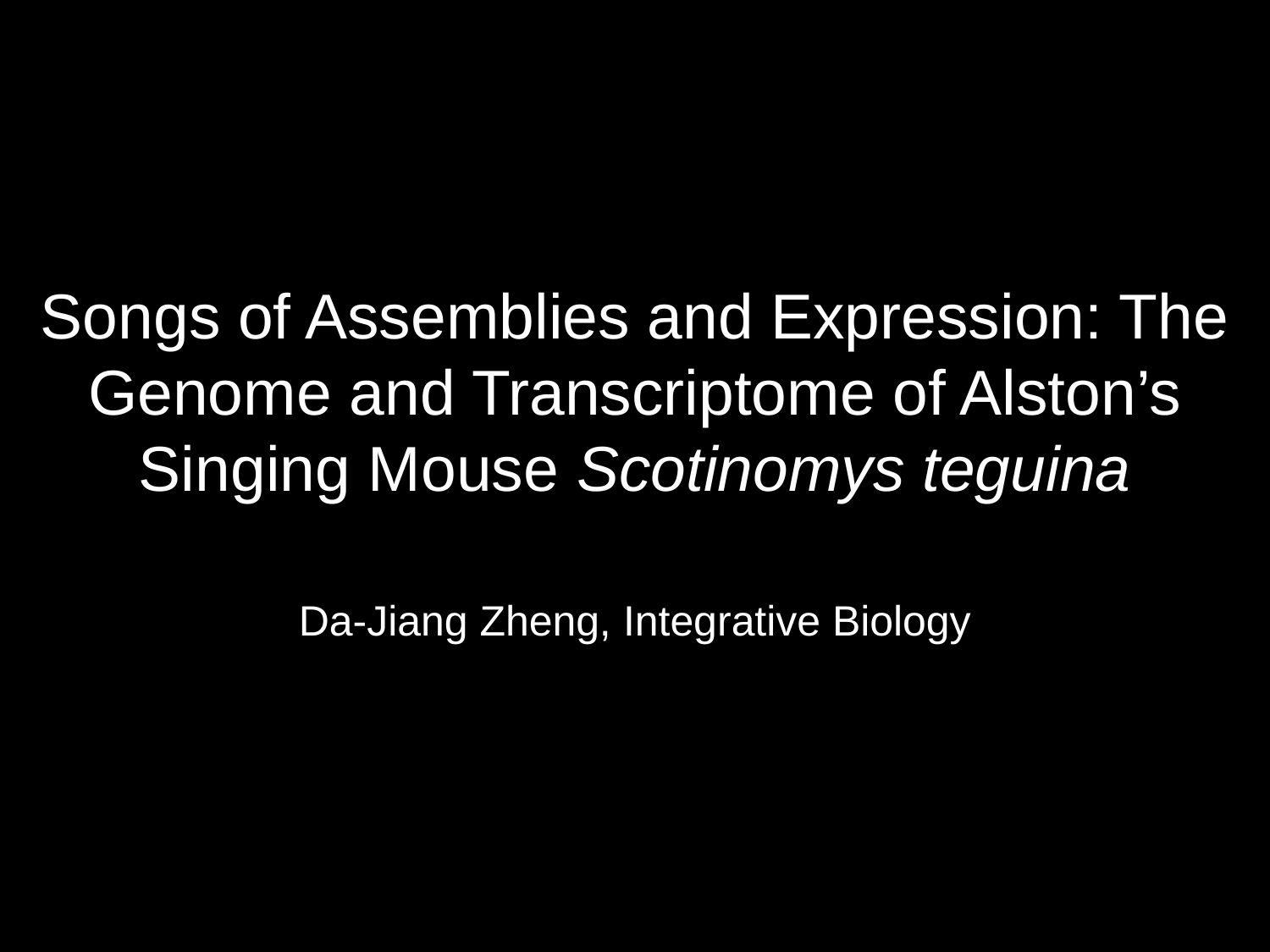

# Songs of Assemblies and Expression: The Genome and Transcriptome of Alston’s Singing Mouse Scotinomys teguina
Da-Jiang Zheng, Integrative Biology